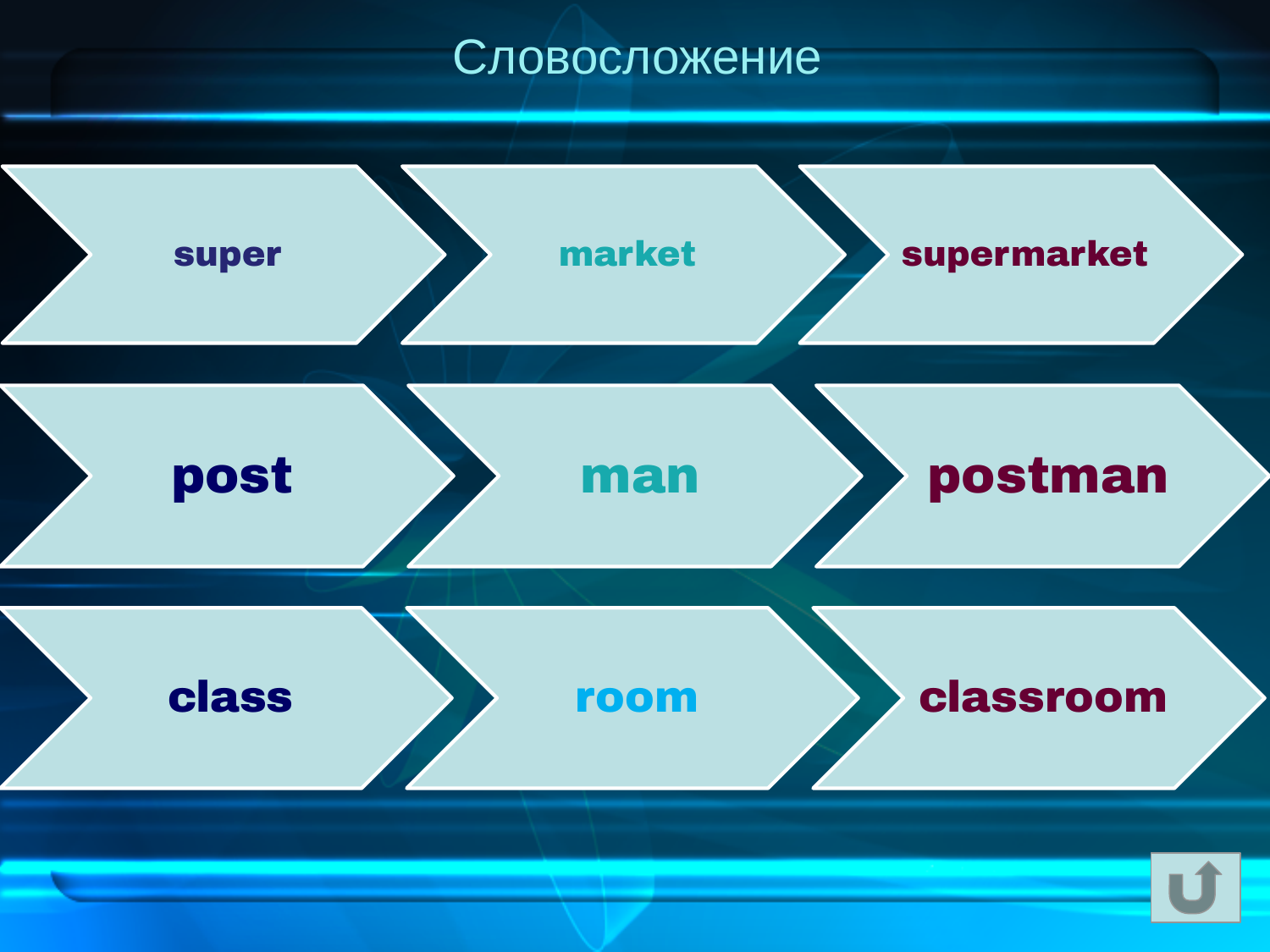

# Словосложение
super
market
supermarket
post
man
postman
class
room
classroom